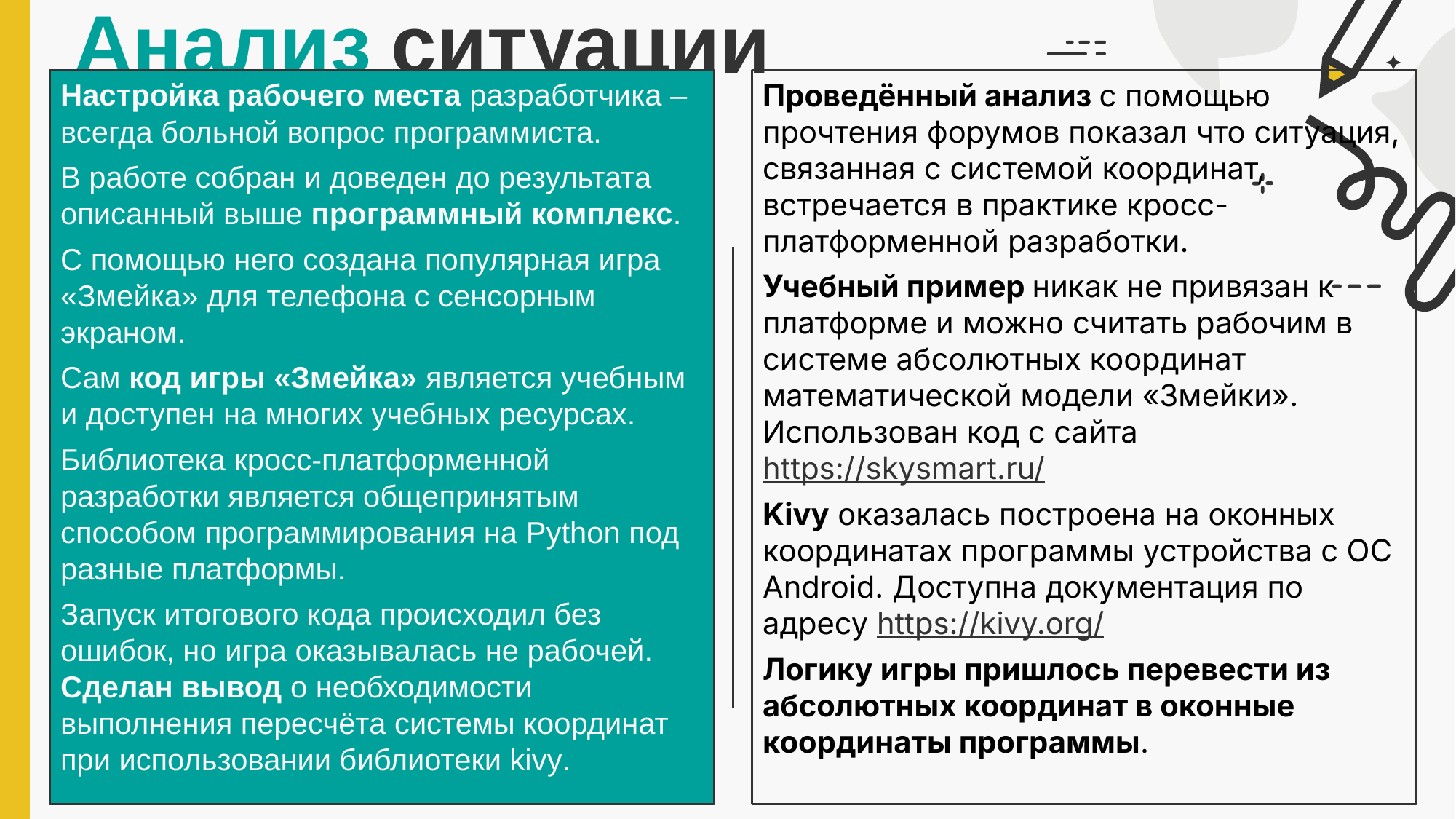

Анализ ситуации
Проведённый анализ с помощью прочтения форумов показал что ситуация, связанная с системой координат, встречается в практике кросс-платформенной разработки.
Учебный пример никак не привязан к платформе и можно считать рабочим в системе абсолютных координат математической модели «Змейки». Использован код с сайта https://skysmart.ru/
Kivy оказалась построена на оконных координатах программы устройства с ОС Android. Доступна документация по адресу https://kivy.org/
Логику игры пришлось перевести из абсолютных координат в оконные координаты программы.
Настройка рабочего места разработчика – всегда больной вопрос программиста.
В работе собран и доведен до результата описанный выше программный комплекс.
С помощью него создана популярная игра «Змейка» для телефона с сенсорным экраном.
Сам код игры «Змейка» является учебным и доступен на многих учебных ресурсах.
Библиотека кросс-платформенной разработки является общепринятым способом программирования на Python под разные платформы.
Запуск итогового кода происходил без ошибок, но игра оказывалась не рабочей. Сделан вывод о необходимости выполнения пересчёта системы координат при использовании библиотеки kivy.